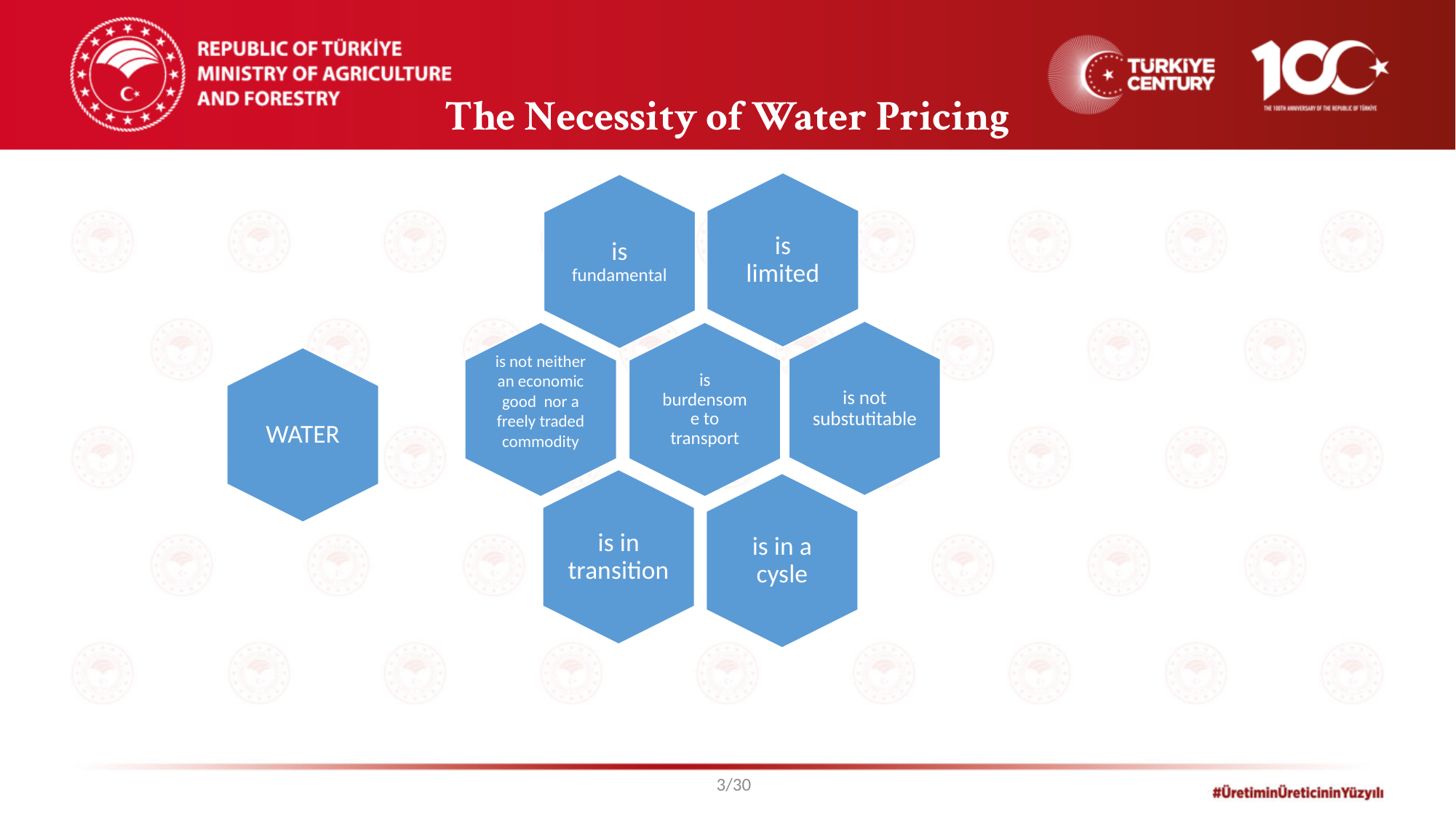

The Necessity of Water Pricing
is limited

is fundamental
WATER

is not substutitable
is in a cysle

is in transition
is burdensome to transport
is not neither an economic good  nor a freely traded commodity

3